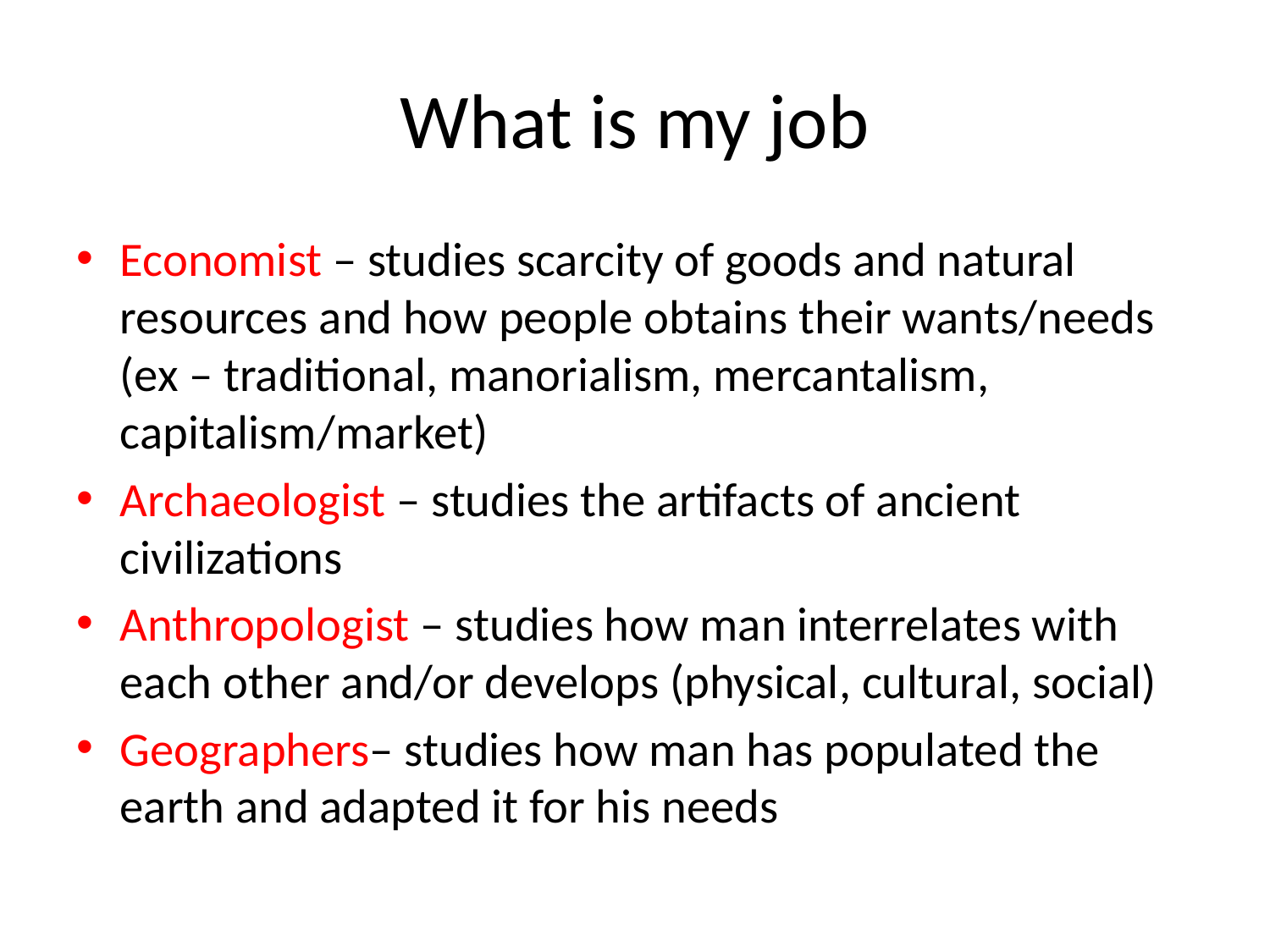

# What is my job
Economist – studies scarcity of goods and natural resources and how people obtains their wants/needs (ex – traditional, manorialism, mercantalism, capitalism/market)
Archaeologist – studies the artifacts of ancient civilizations
Anthropologist – studies how man interrelates with each other and/or develops (physical, cultural, social)
Geographers– studies how man has populated the earth and adapted it for his needs